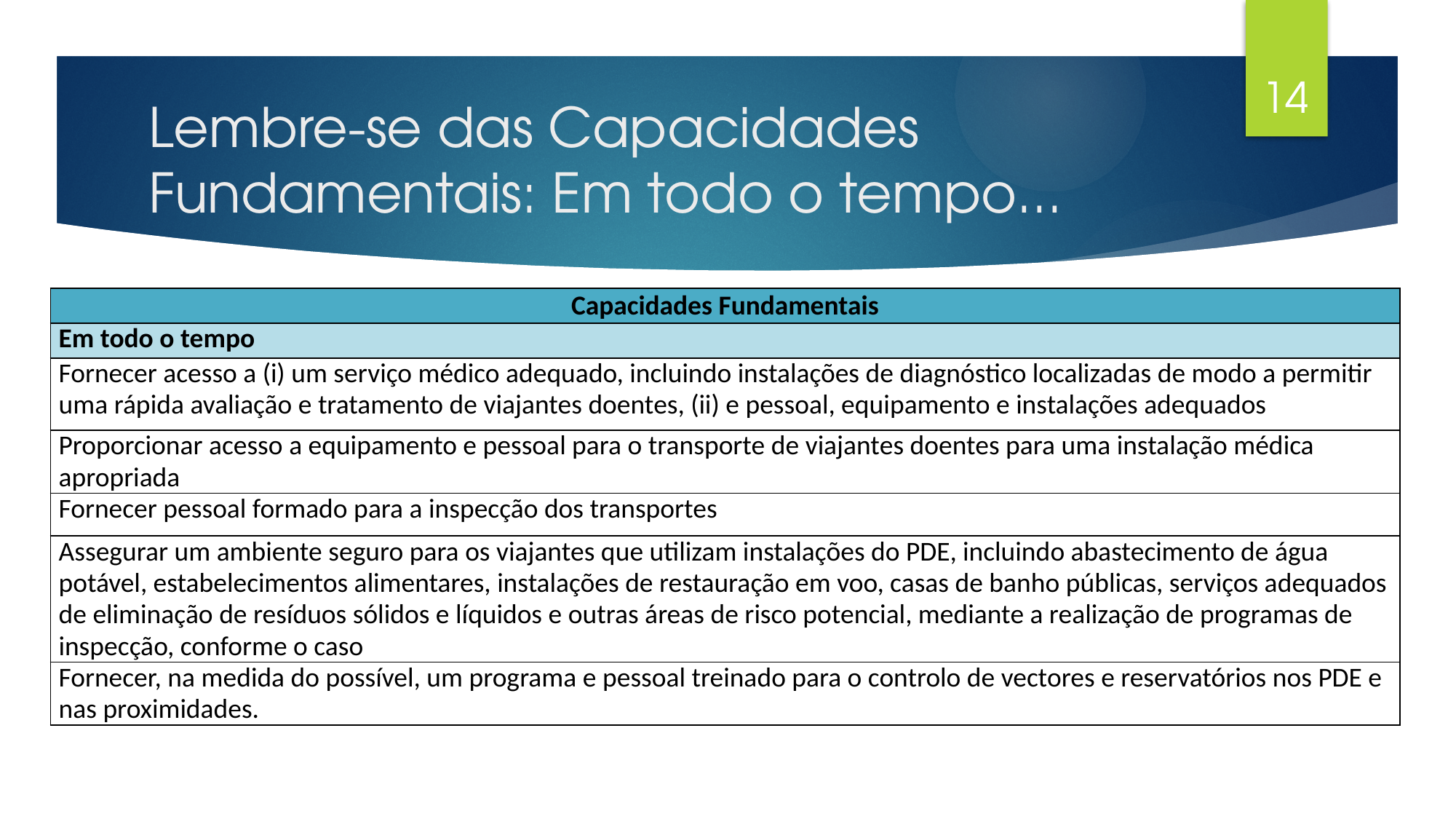

14
# Lembre-se das Capacidades Fundamentais: Em todo o tempo...
| Capacidades Fundamentais |
| --- |
| Em todo o tempo |
| Fornecer acesso a (i) um serviço médico adequado, incluindo instalações de diagnóstico localizadas de modo a permitir uma rápida avaliação e tratamento de viajantes doentes, (ii) e pessoal, equipamento e instalações adequados |
| Proporcionar acesso a equipamento e pessoal para o transporte de viajantes doentes para uma instalação médica apropriada |
| Fornecer pessoal formado para a inspecção dos transportes |
| Assegurar um ambiente seguro para os viajantes que utilizam instalações do PDE, incluindo abastecimento de água potável, estabelecimentos alimentares, instalações de restauração em voo, casas de banho públicas, serviços adequados de eliminação de resíduos sólidos e líquidos e outras áreas de risco potencial, mediante a realização de programas de inspecção, conforme o caso |
| Fornecer, na medida do possível, um programa e pessoal treinado para o controlo de vectores e reservatórios nos PDE e nas proximidades. |